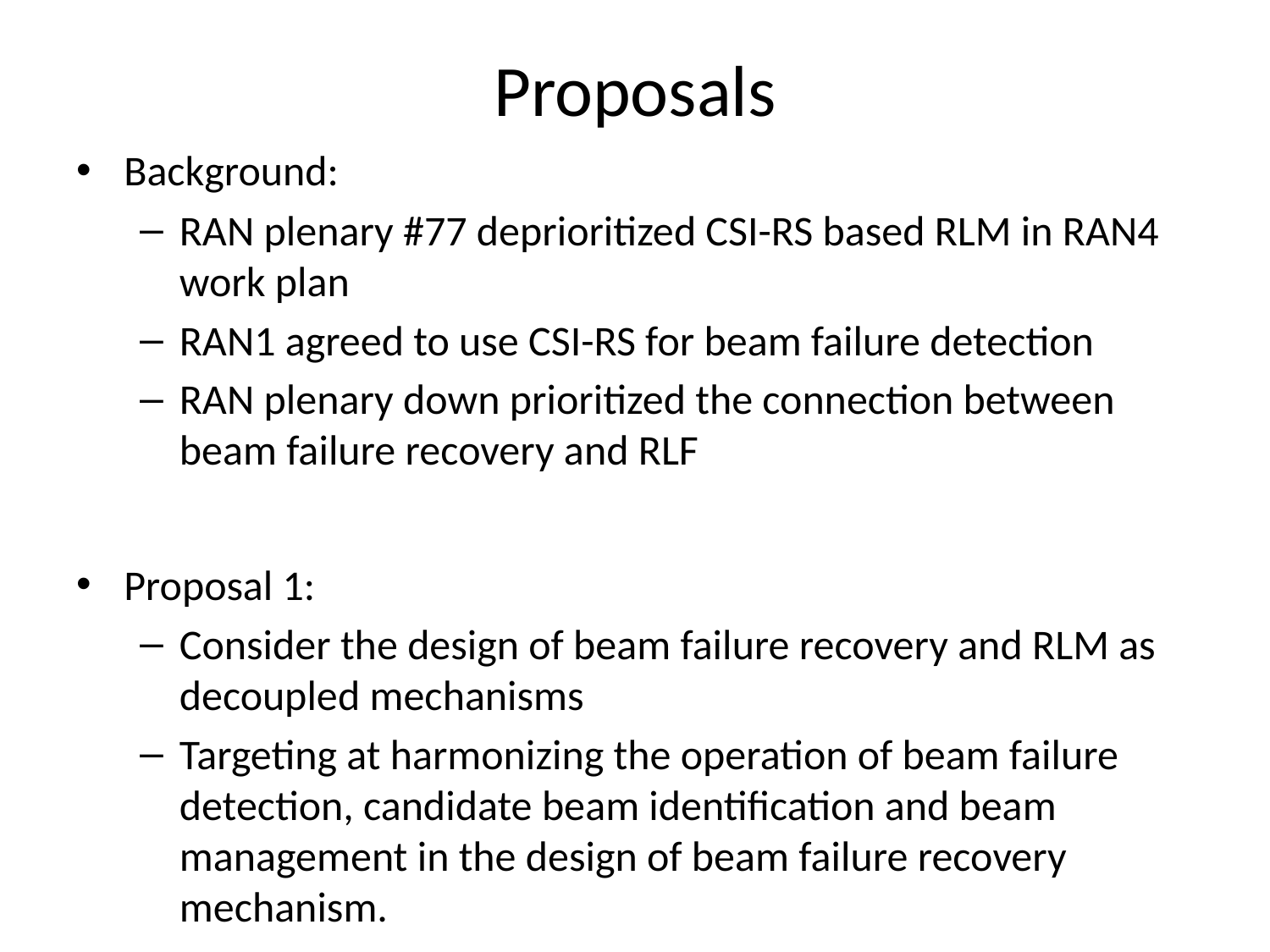

# Proposals
Background:
RAN plenary #77 deprioritized CSI-RS based RLM in RAN4 work plan
RAN1 agreed to use CSI-RS for beam failure detection
RAN plenary down prioritized the connection between beam failure recovery and RLF

Proposal 1:
Consider the design of beam failure recovery and RLM as decoupled mechanisms
Targeting at harmonizing the operation of beam failure detection, candidate beam identification and beam management in the design of beam failure recovery mechanism.